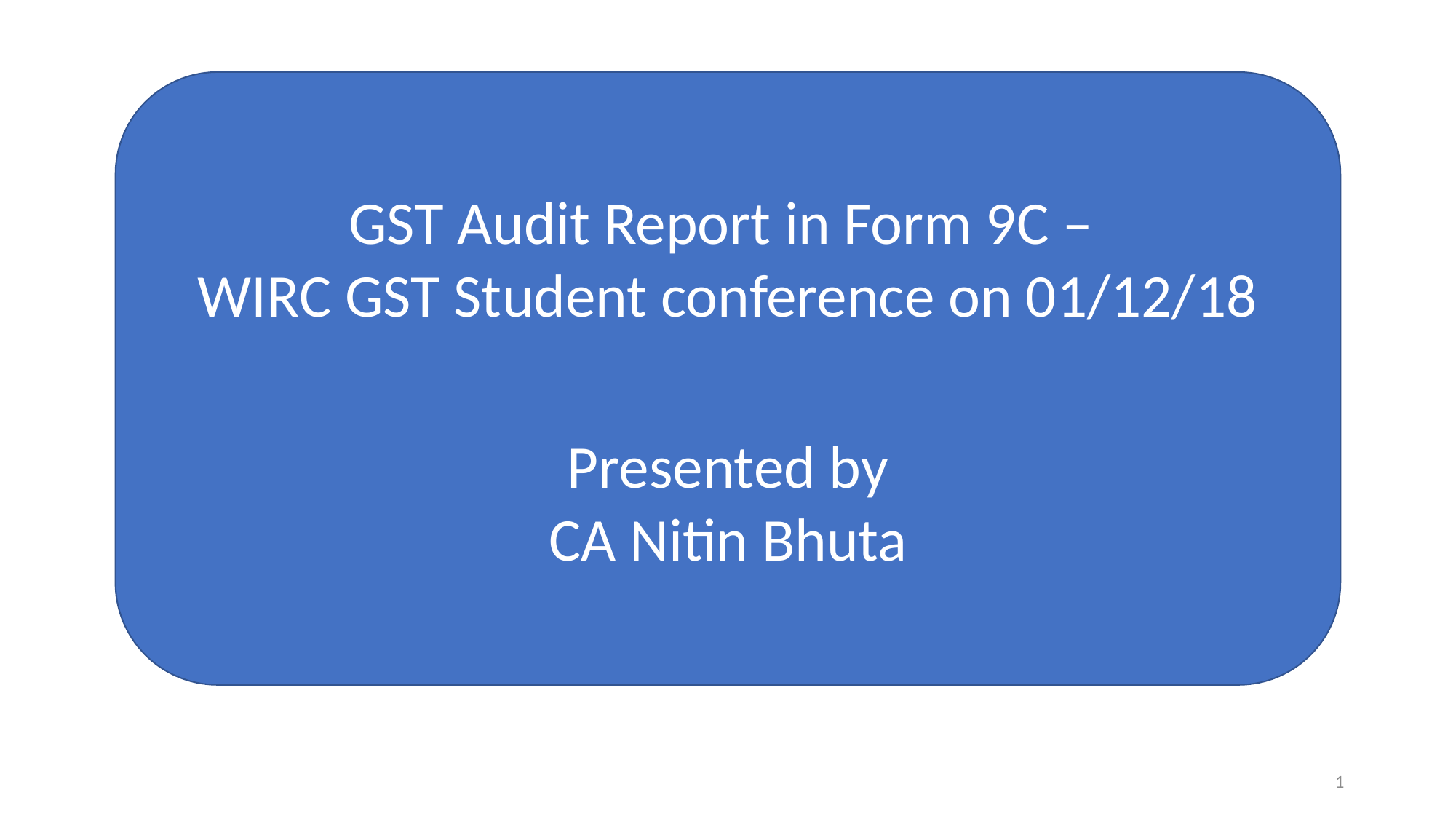

GST Audit Report in Form 9C –
WIRC GST Student conference on 01/12/18

Presented by
CA Nitin Bhuta
1